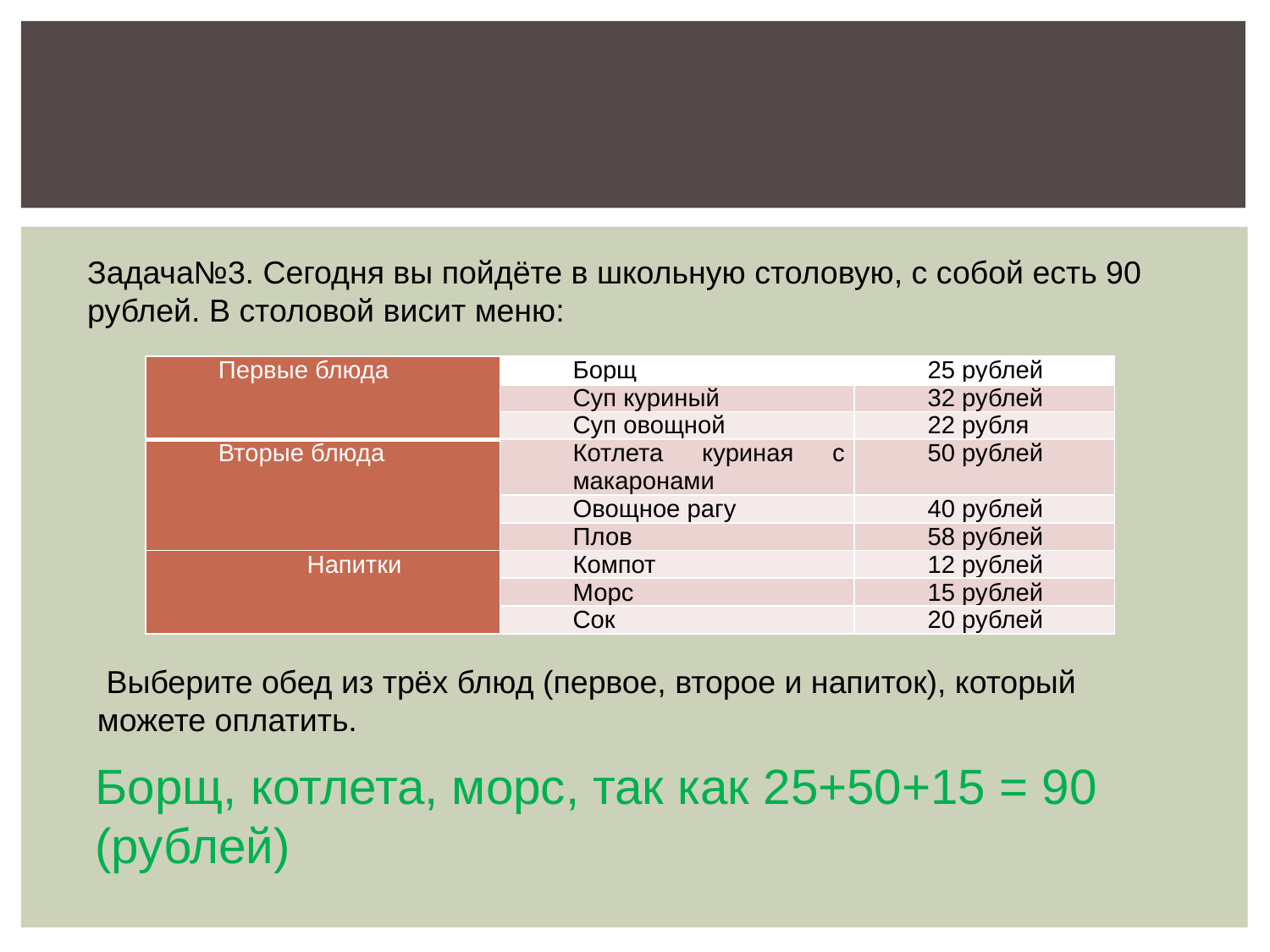

#
Задача№3. Сегодня вы пойдёте в школьную столовую, с собой есть 90 рублей. В столовой висит меню:
| Первые блюда | Борщ | 25 рублей |
| --- | --- | --- |
|  | Суп куриный | 32 рублей |
|  | Суп овощной | 22 рубля |
| Вторые блюда | Котлета куриная с макаронами | 50 рублей |
|  | Овощное рагу | 40 рублей |
|  | Плов | 58 рублей |
| Напитки | Компот | 12 рублей |
|  | Морс | 15 рублей |
|  | Сок | 20 рублей |
 Выберите обед из трёх блюд (первое, второе и напиток), который можете оплатить.
Борщ, котлета, морс, так как 25+50+15 = 90 (рублей)